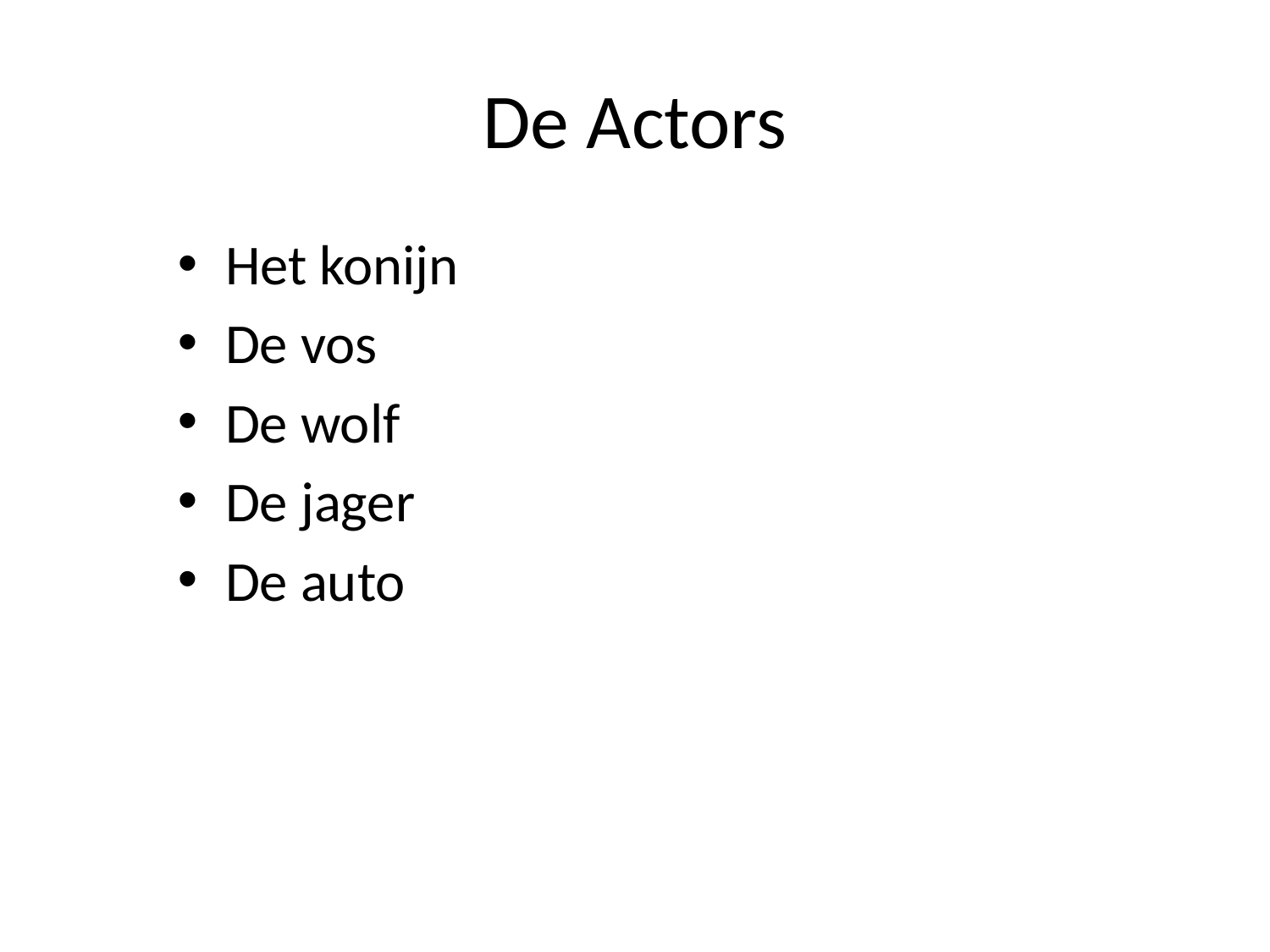

# De Actors
Het konijn
De vos
De wolf
De jager
De auto